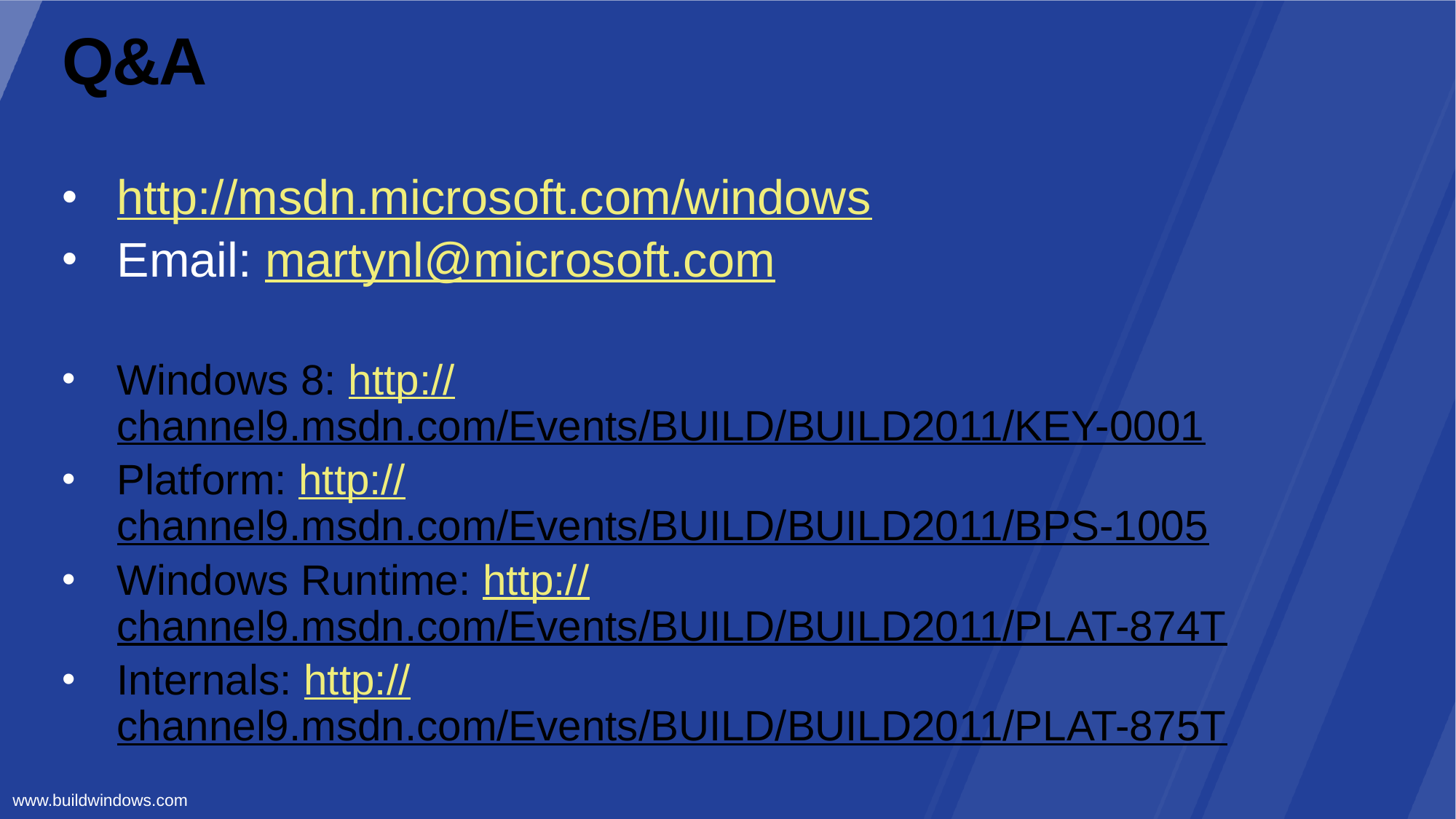

# Q&A
http://msdn.microsoft.com/windows
Email: martynl@microsoft.com

Windows 8: http://channel9.msdn.com/Events/BUILD/BUILD2011/KEY-0001
Platform: http://channel9.msdn.com/Events/BUILD/BUILD2011/BPS-1005
Windows Runtime: http://channel9.msdn.com/Events/BUILD/BUILD2011/PLAT-874T
Internals: http://channel9.msdn.com/Events/BUILD/BUILD2011/PLAT-875T